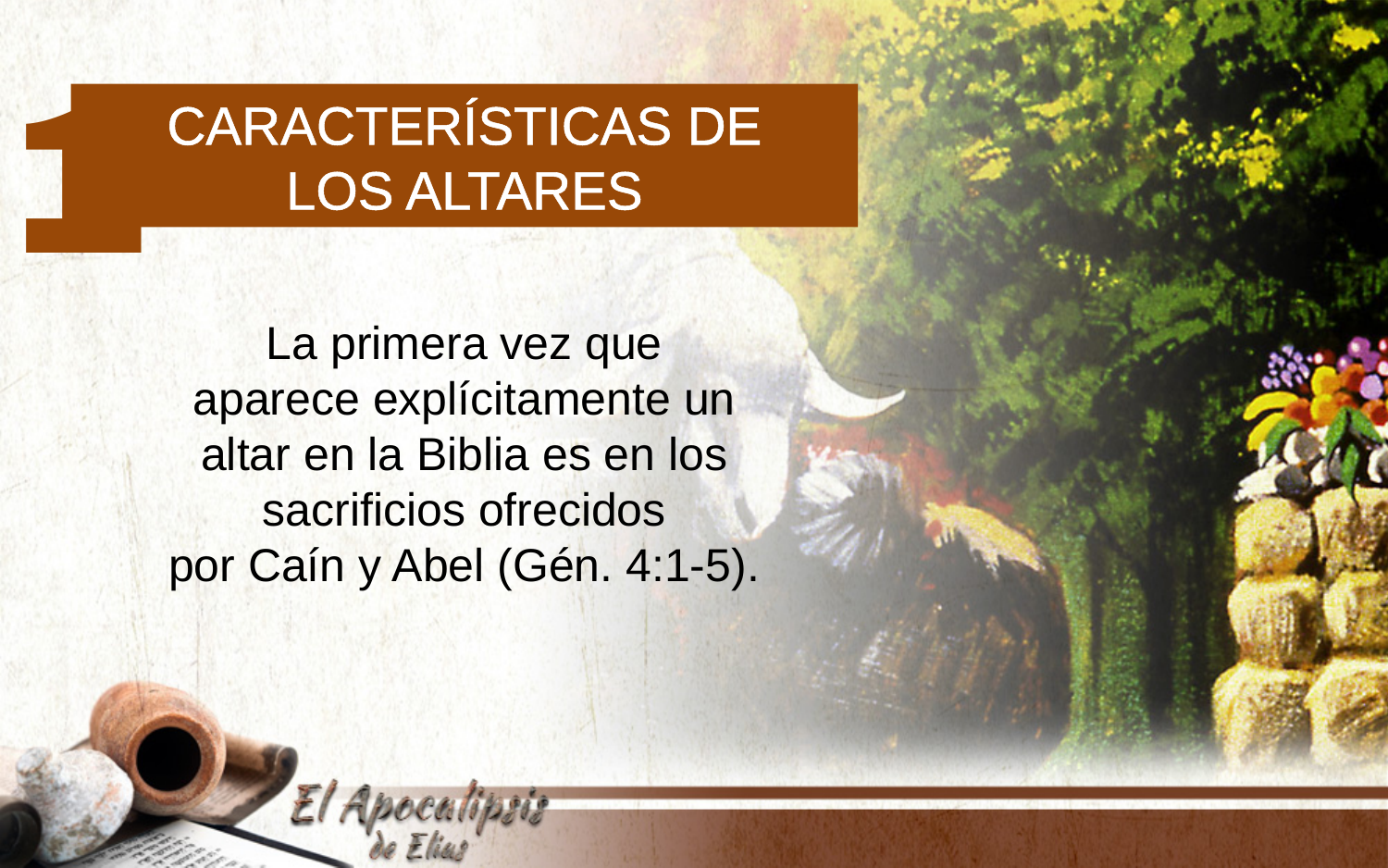

1
Características de
los altares
La primera vez que
aparece explícitamente un altar en la Biblia es en los sacrificios ofrecidos
por Caín y Abel (Gén. 4:1-5).